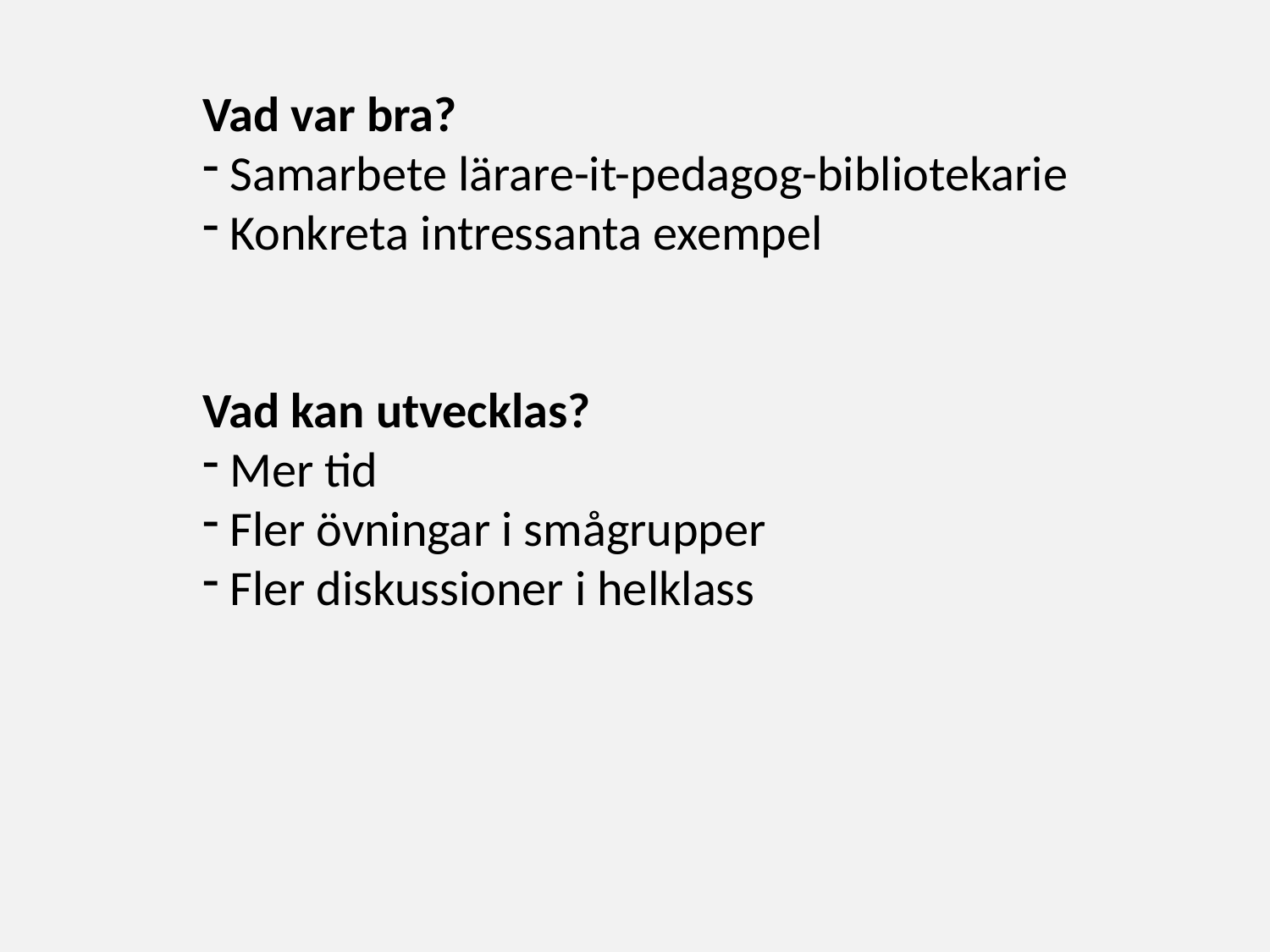

Vad var bra?
 Samarbete lärare-it-pedagog-bibliotekarie
 Konkreta intressanta exempel

Vad kan utvecklas?
 Mer tid
 Fler övningar i smågrupper
 Fler diskussioner i helklass